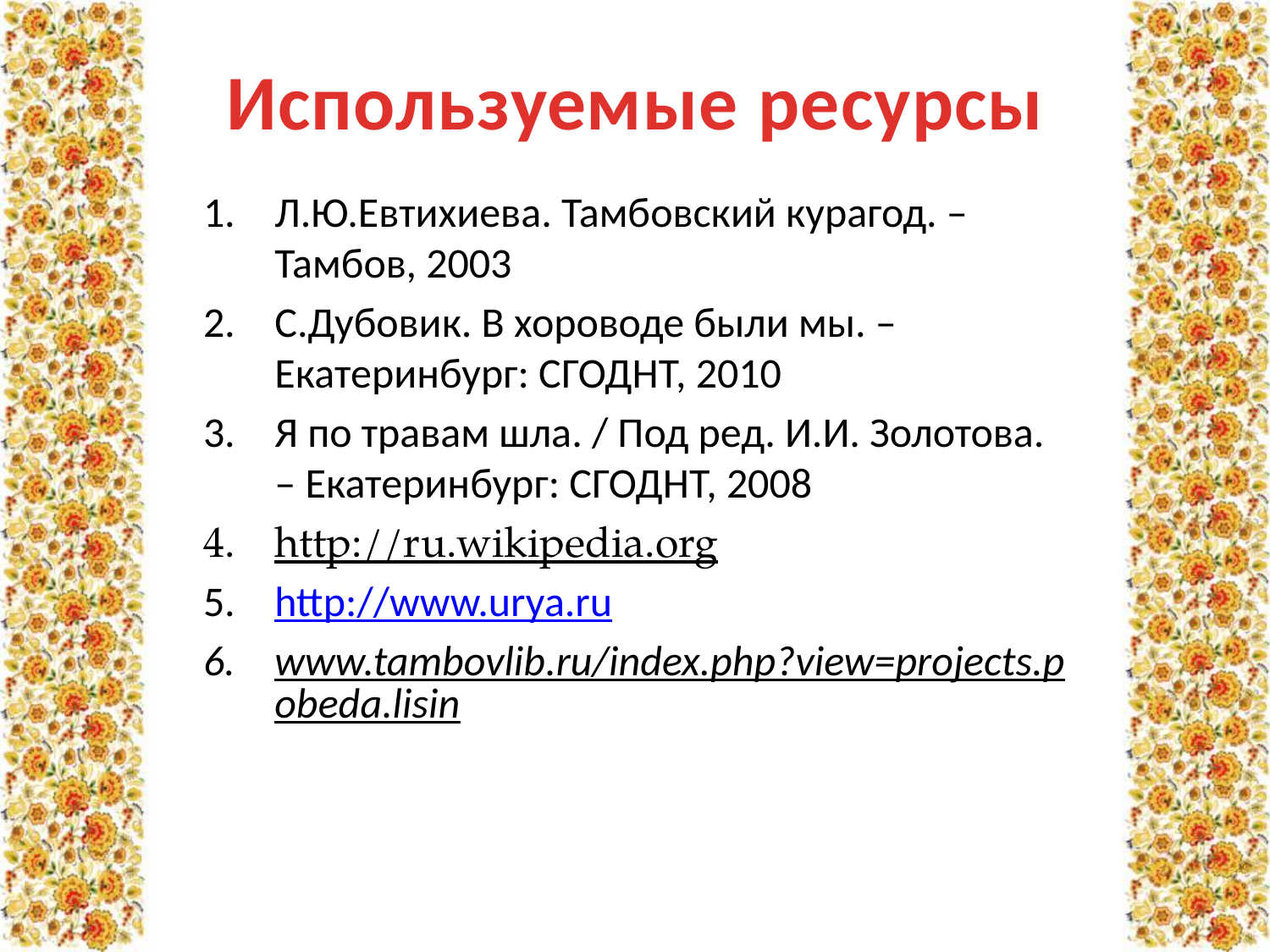

# Используемые ресурсы
Л.Ю.Евтихиева. Тамбовский курагод. – Тамбов, 2003
С.Дубовик. В хороводе были мы. – Екатеринбург: СГОДНТ, 2010
Я по травам шла. / Под ред. И.И. Золотова. – Екатеринбург: СГОДНТ, 2008
http://ru.wikipedia.org
http://www.urya.ru
www.tambovlib.ru/index.php?view=projects.pobeda.lisin